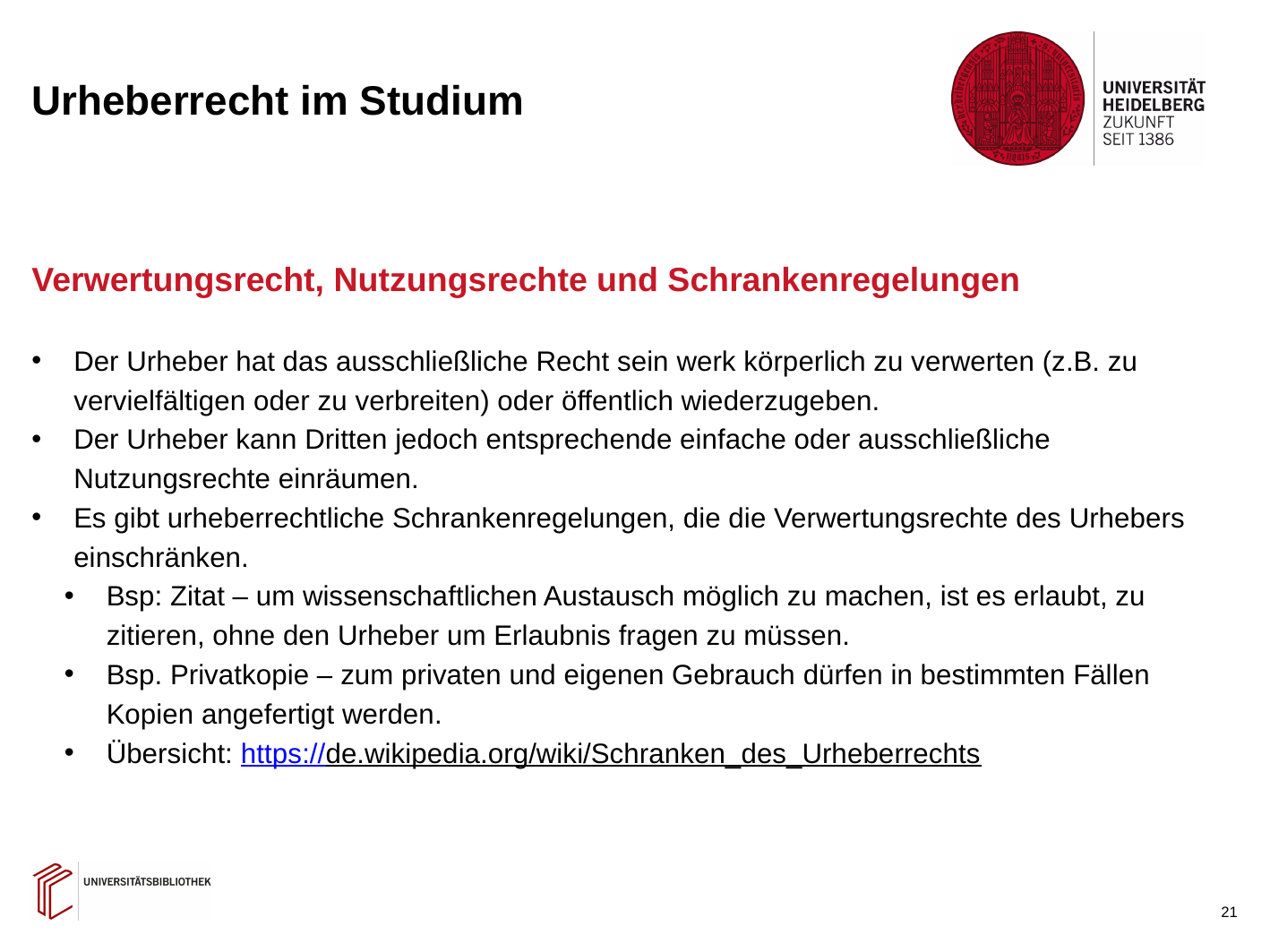

# Urheberrecht im Studium
Verwertungsrecht, Nutzungsrechte und Schrankenregelungen

Der Urheber hat das ausschließliche Recht sein werk körperlich zu verwerten (z.B. zu vervielfältigen oder zu verbreiten) oder öffentlich wiederzugeben.
Der Urheber kann Dritten jedoch entsprechende einfache oder ausschließliche Nutzungsrechte einräumen.
Es gibt urheberrechtliche Schrankenregelungen, die die Verwertungsrechte des Urhebers einschränken.
Bsp: Zitat – um wissenschaftlichen Austausch möglich zu machen, ist es erlaubt, zu zitieren, ohne den Urheber um Erlaubnis fragen zu müssen.
Bsp. Privatkopie – zum privaten und eigenen Gebrauch dürfen in bestimmten Fällen Kopien angefertigt werden.
Übersicht: https://de.wikipedia.org/wiki/Schranken_des_Urheberrechts

21